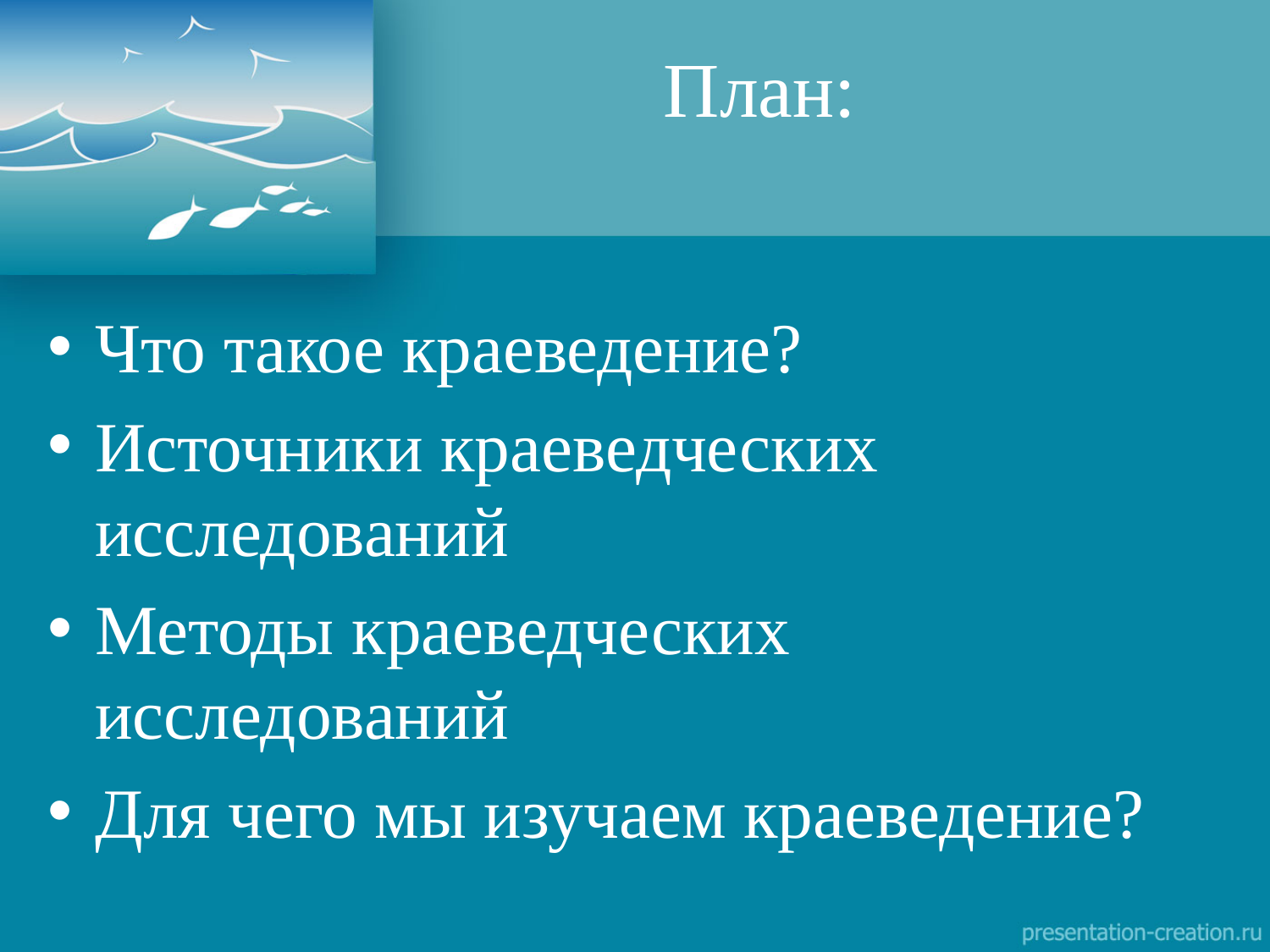

# План:
Что такое краеведение?
Источники краеведческих исследований
Методы краеведческих исследований
Для чего мы изучаем краеведение?